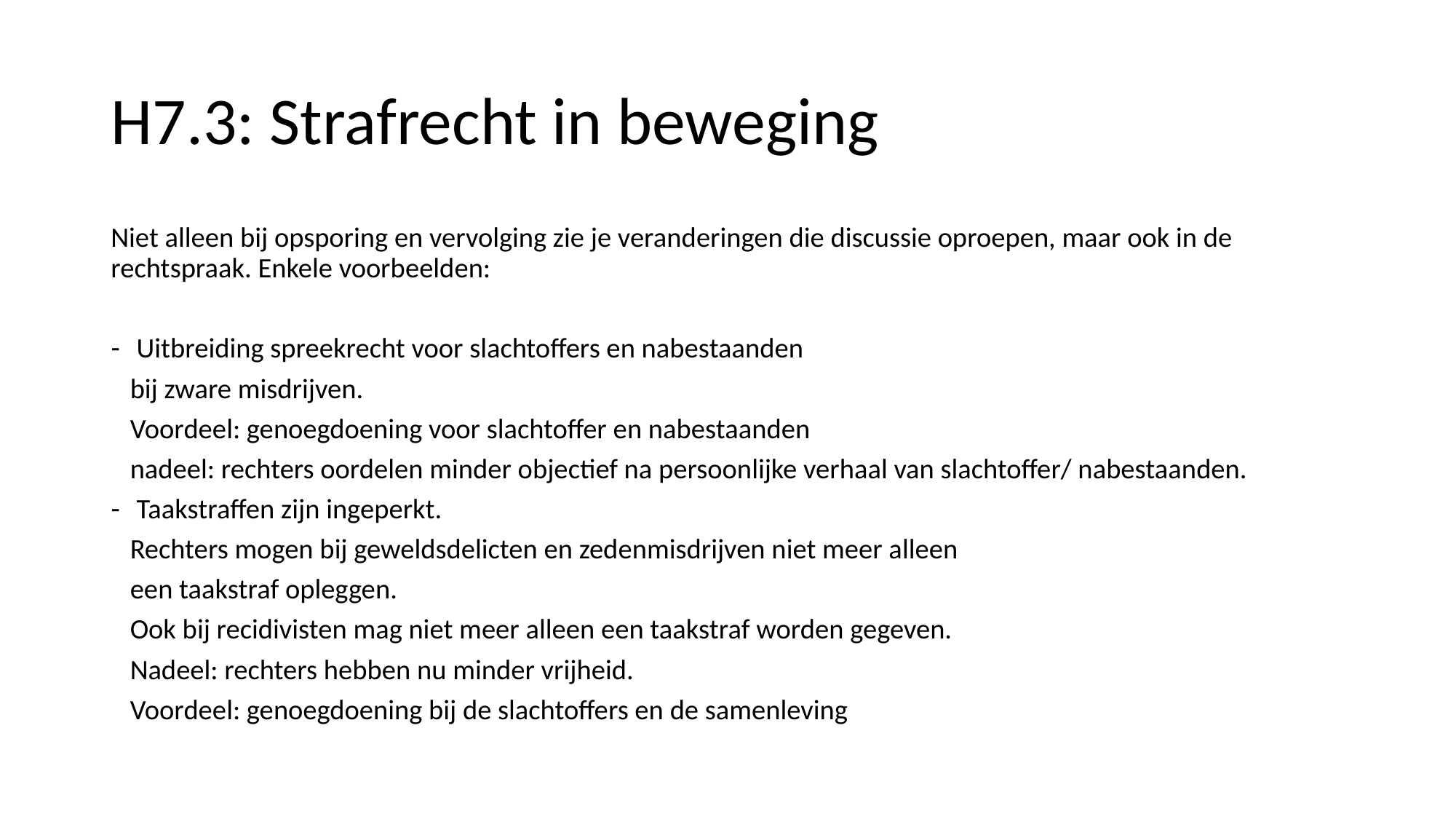

# H7.3: Strafrecht in beweging
Niet alleen bij opsporing en vervolging zie je veranderingen die discussie oproepen, maar ook in de rechtspraak. Enkele voorbeelden:

Uitbreiding spreekrecht voor slachtoffers en nabestaanden
   bij zware misdrijven.
   Voordeel: genoegdoening voor slachtoffer en nabestaanden
   nadeel: rechters oordelen minder objectief na persoonlijke verhaal van slachtoffer/ nabestaanden.
Taakstraffen zijn ingeperkt.
   Rechters mogen bij geweldsdelicten en zedenmisdrijven niet meer alleen
   een taakstraf opleggen.
   Ook bij recidivisten mag niet meer alleen een taakstraf worden gegeven.
   Nadeel: rechters hebben nu minder vrijheid.
   Voordeel: genoegdoening bij de slachtoffers en de samenleving